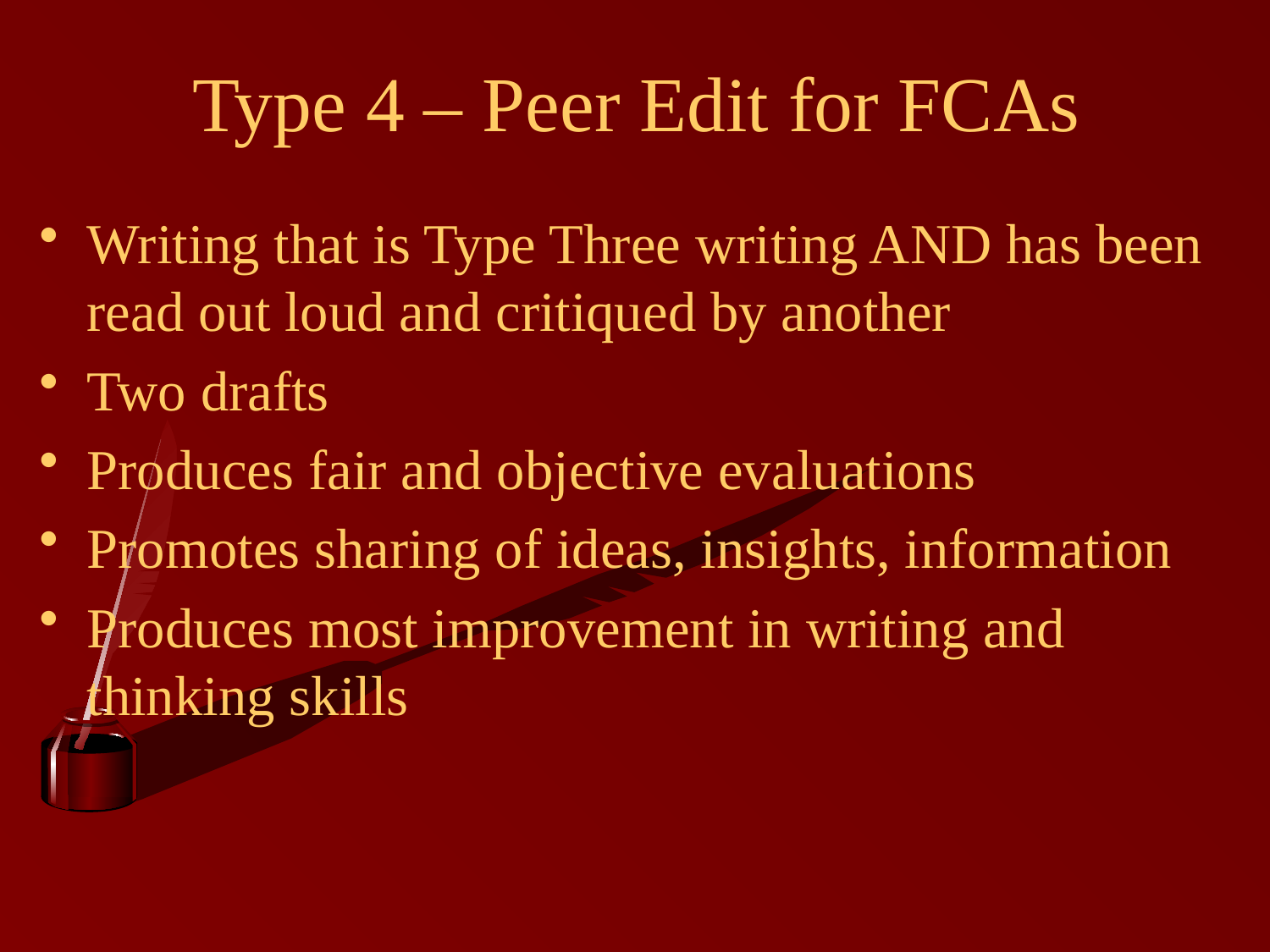

# Type 4 – Peer Edit for FCAs
Writing that is Type Three writing AND has been read out loud and critiqued by another
Two drafts
Produces fair and objective evaluations
Promotes sharing of ideas, insights, information
Produces most improvement in writing and thinking skills